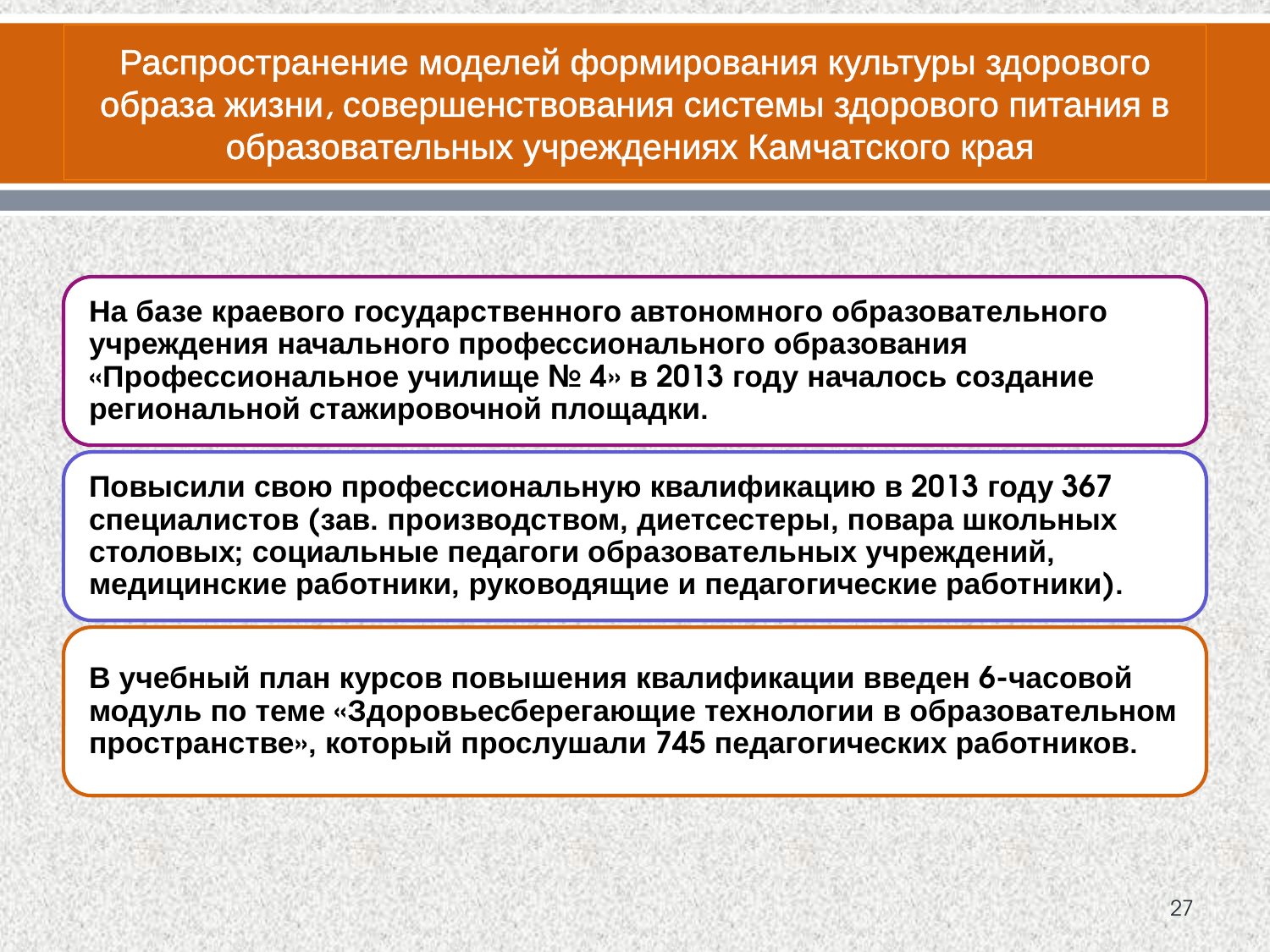

# Распространение моделей формирования культуры здорового образа жизни, совершенствования системы здорового питания в образовательных учреждениях Камчатского края
На базе краевого государственного автономного образовательного учреждения начального профессионального образования «Профессиональное училище № 4» в 2013 году началось создание региональной стажировочной площадки.
Повысили свою профессиональную квалификацию в 2013 году 367 специалистов (зав. производством, диетсестеры, повара школьных столовых; социальные педагоги образовательных учреждений, медицинские работники, руководящие и педагогические работники).
В учебный план курсов повышения квалификации введен 6-часовой модуль по теме «Здоровьесберегающие технологии в образовательном пространстве», который прослушали 745 педагогических работников.

27